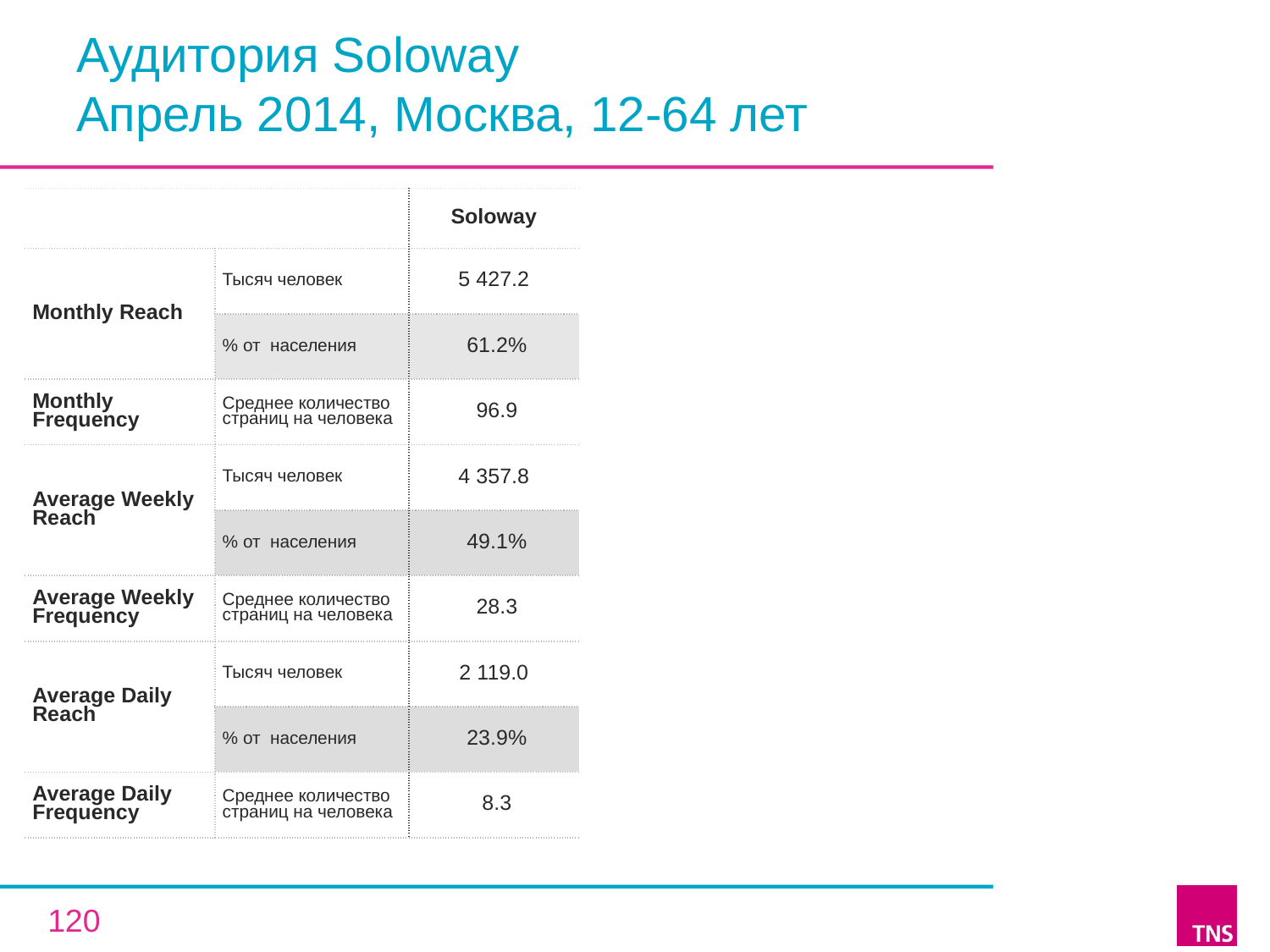

# Аудитория Soloway Апрель 2014, Москва, 12-64 лет
|  |  | Soloway |
| --- | --- | --- |
| Monthly Reach | Тысяч человек | 5 427.2 |
|  | % от населения | 61.2% |
| Monthly Frequency | Среднее количество страниц на человека | 96.9 |
| Average Weekly Reach | Тысяч человек | 4 357.8 |
|  | % от населения | 49.1% |
| Average Weekly Frequency | Среднее количество страниц на человека | 28.3 |
| Average Daily Reach | Тысяч человек | 2 119.0 |
|  | % от населения | 23.9% |
| Average Daily Frequency | Среднее количество страниц на человека | 8.3 |

120